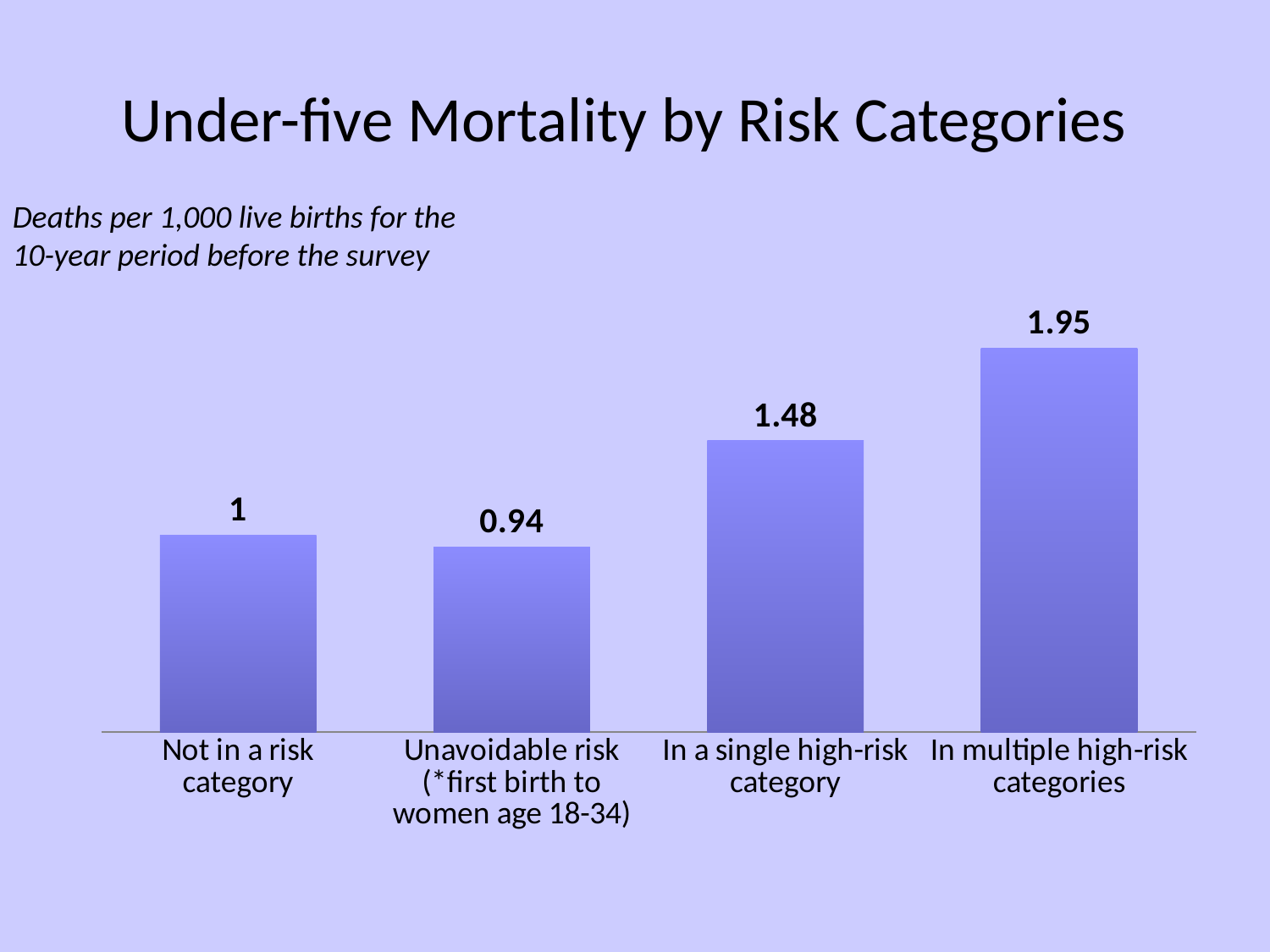

# Under-five Mortality by Risk Categories
Deaths per 1,000 live births for the 10-year period before the survey

### Chart

| Category | Risk category |
|---|---|
| Not in a risk category | 1.0 |
| Unavoidable risk (*first birth to women age 18-34) | 0.94 |
| In a single high-risk category | 1.48 |
| In multiple high-risk categories | 1.95 |